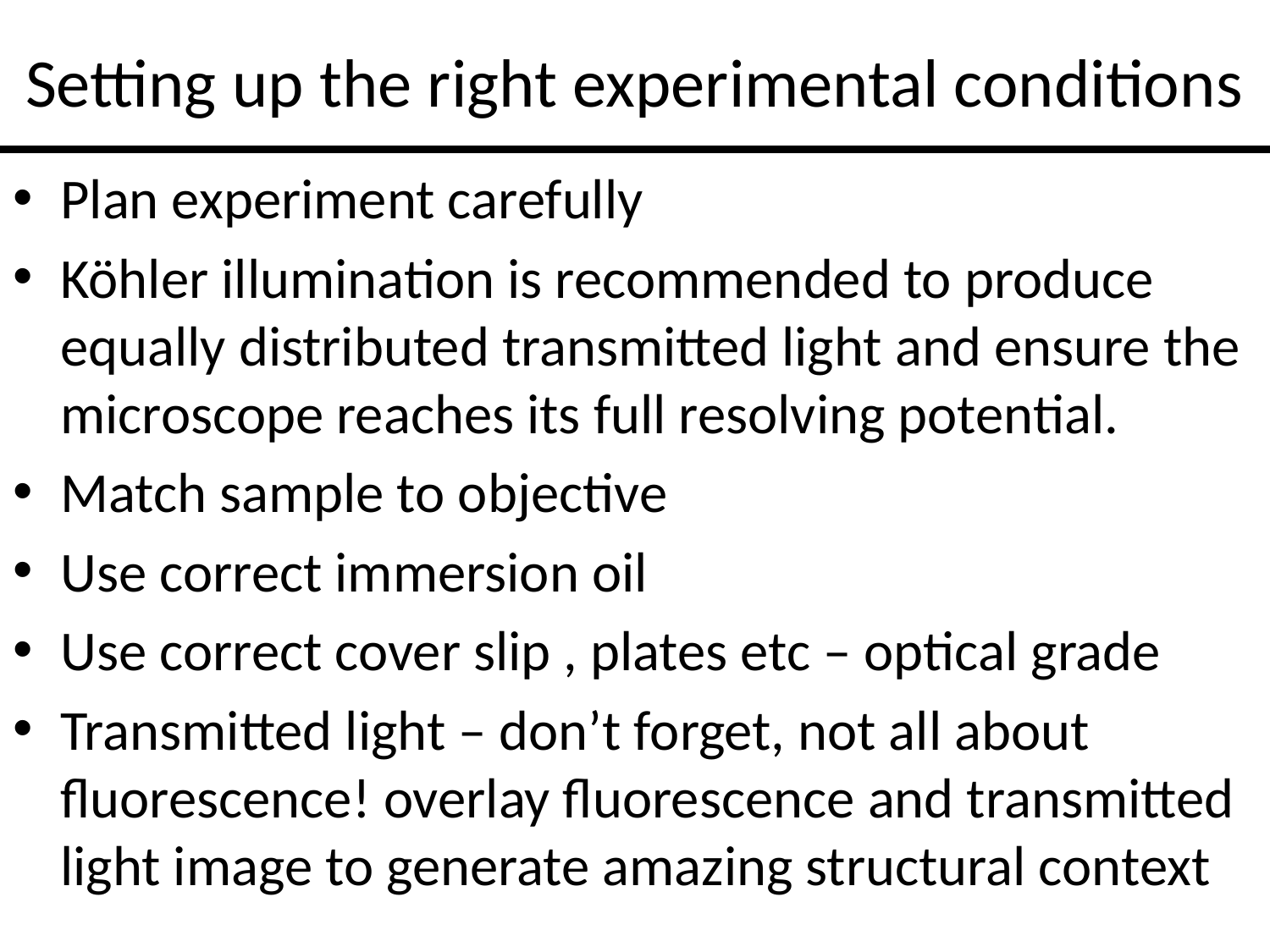

# Setting up the right experimental conditions
Plan experiment carefully
Köhler illumination is recommended to produce equally distributed transmitted light and ensure the microscope reaches its full resolving potential.
Match sample to objective
Use correct immersion oil
Use correct cover slip , plates etc – optical grade
Transmitted light – don’t forget, not all about fluorescence! overlay fluorescence and transmitted light image to generate amazing structural context